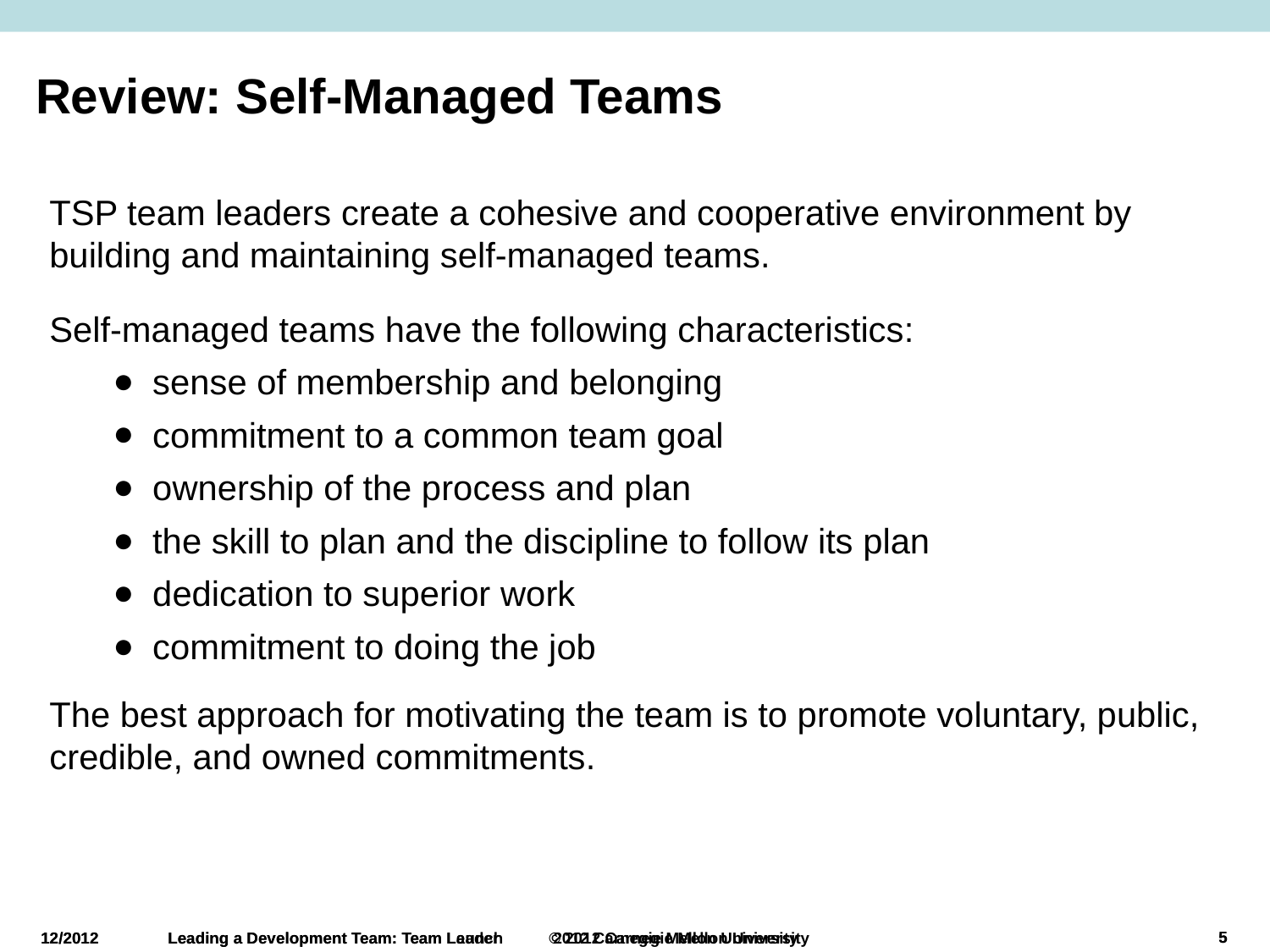

# Review: Self-Managed Teams
TSP team leaders create a cohesive and cooperative environment by building and maintaining self-managed teams.

Self-managed teams have the following characteristics:
sense of membership and belonging
commitment to a common team goal
ownership of the process and plan
the skill to plan and the discipline to follow its plan
dedication to superior work
commitment to doing the job

The best approach for motivating the team is to promote voluntary, public, credible, and owned commitments.